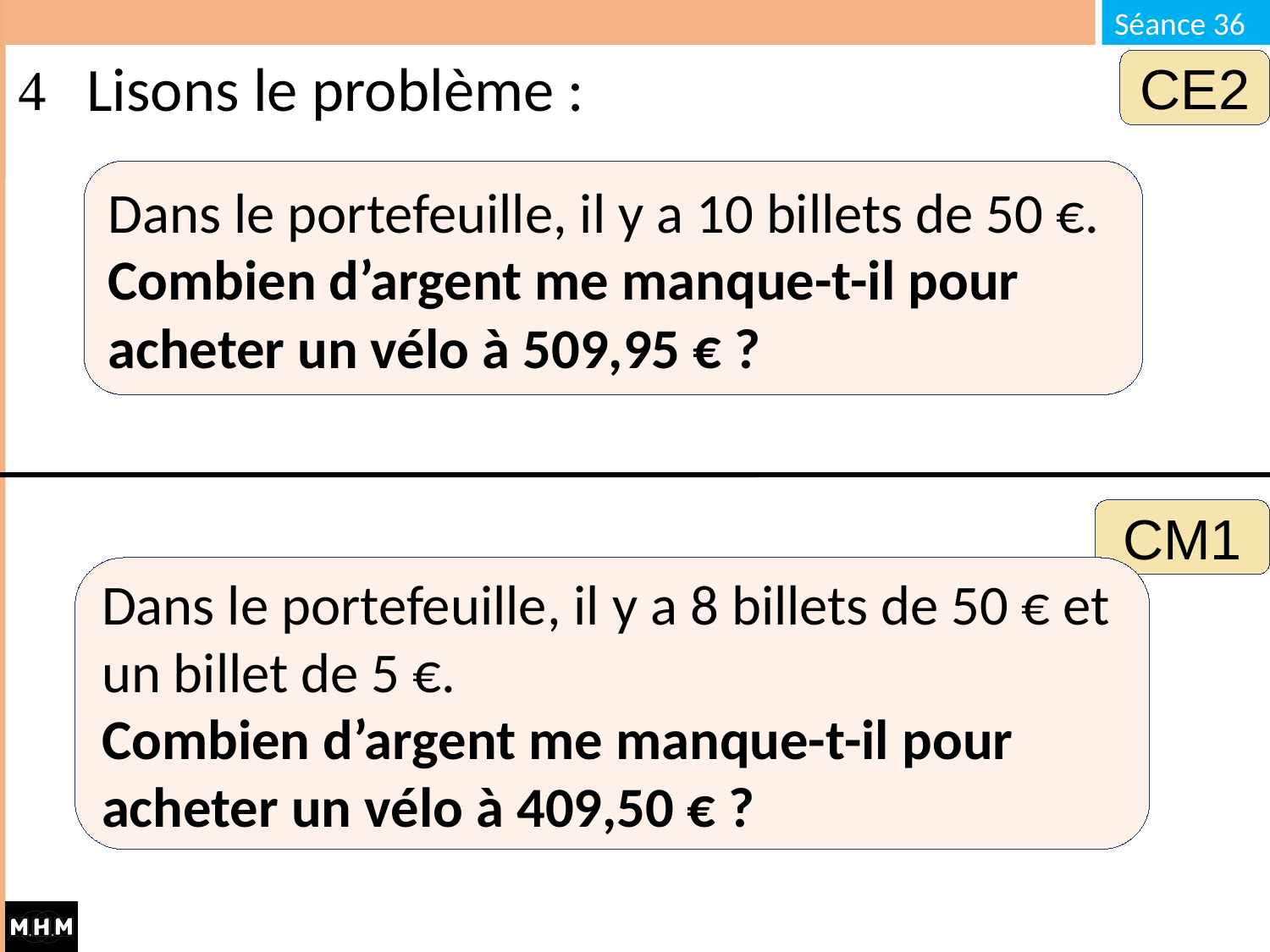

# Lisons le problème :
CE2
Dans le portefeuille, il y a 10 billets de 50 €. Combien d’argent me manque-t-il pour acheter un vélo à 509,95 € ?

CM1
Dans le portefeuille, il y a 8 billets de 50 € et un billet de 5 €.
Combien d’argent me manque-t-il pour acheter un vélo à 409,50 € ?